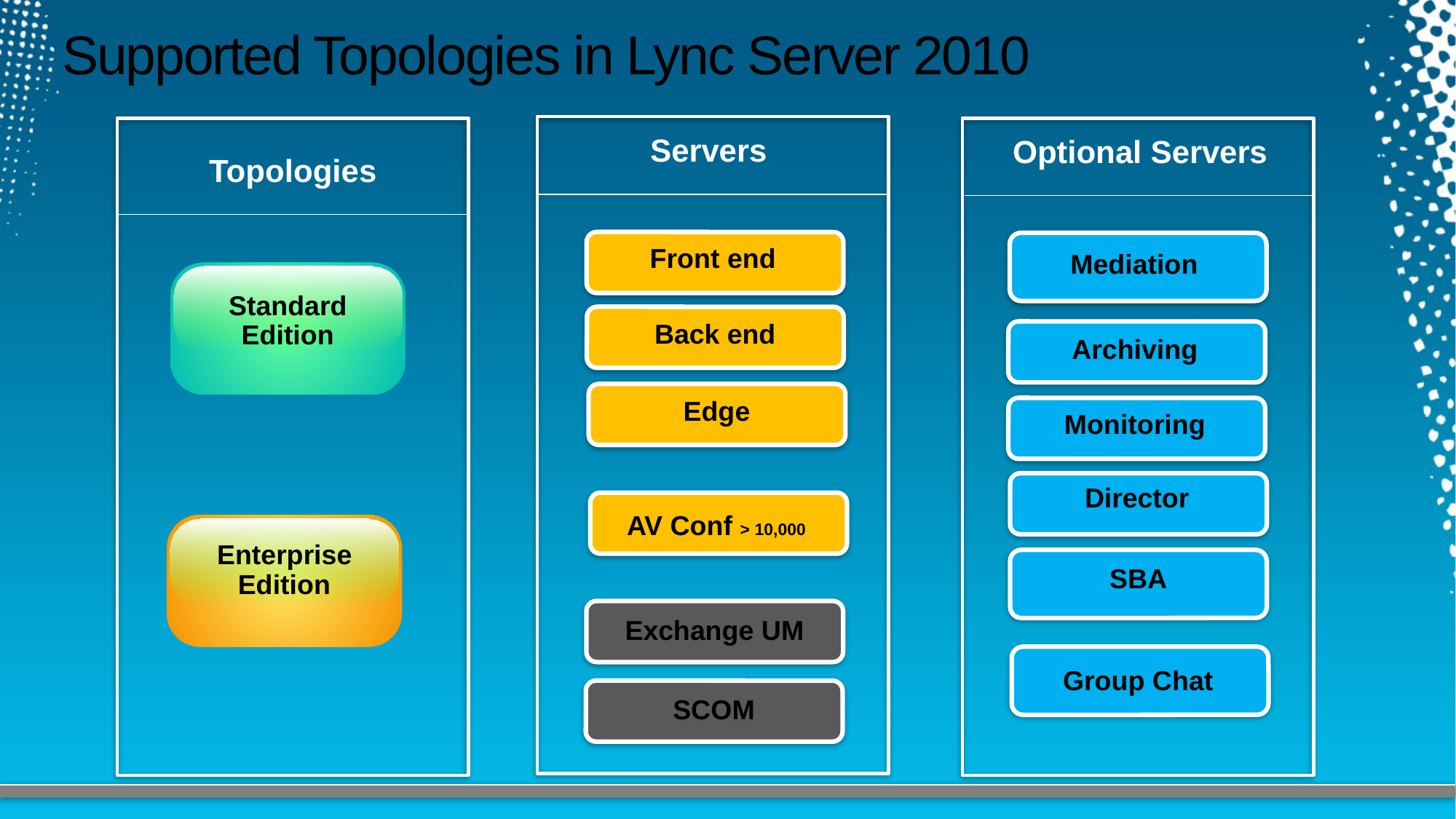

# Supported Topologies in Lync Server 2010

Servers
Optional Servers
Topologies

Front end

Mediation

Standard Edition

Back end

Archiving

Edge

Monitoring

Director

AV Conf > 10,000

Enterprise Edition

SBA

Exchange UM

Group Chat

SCOM